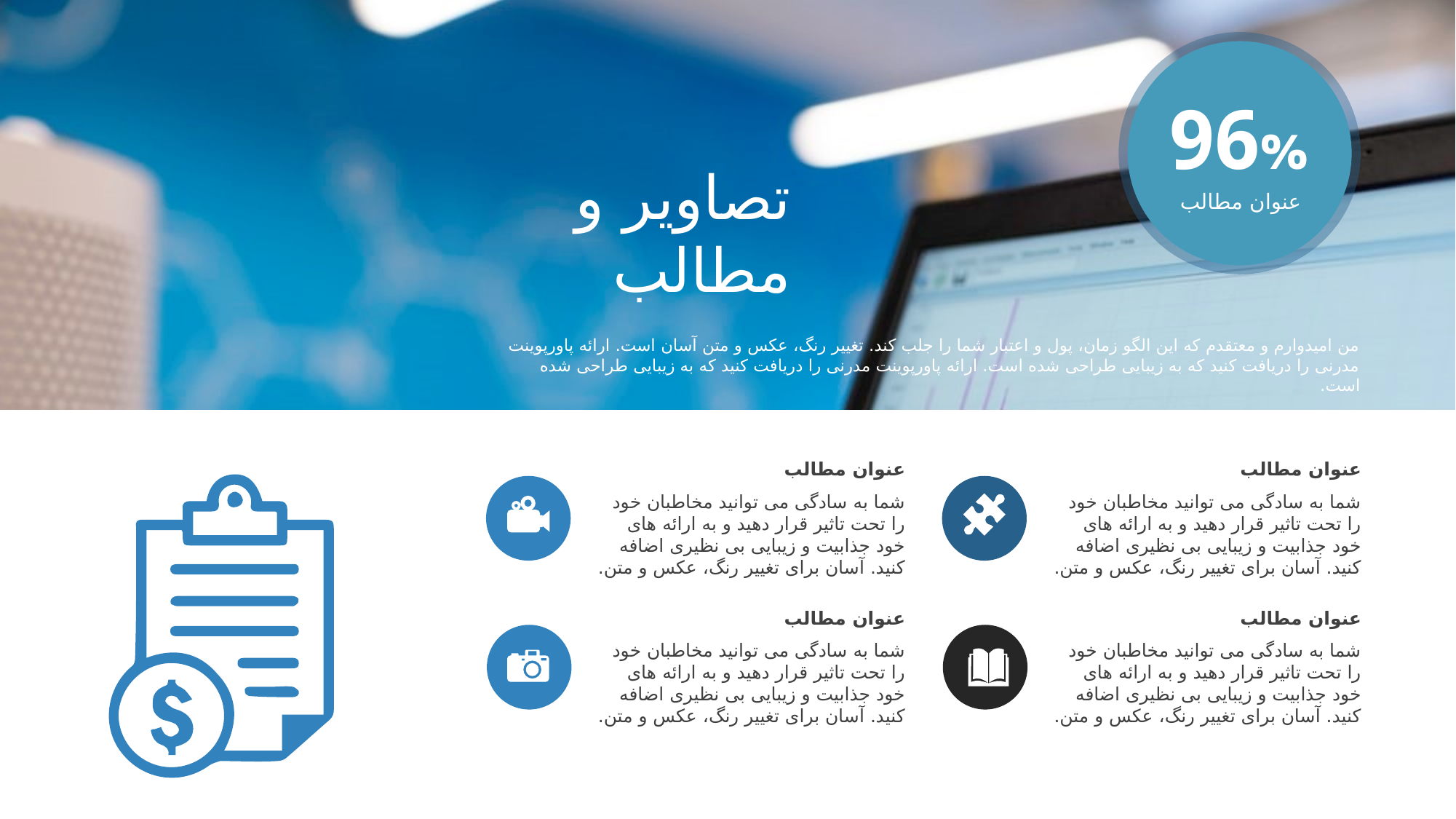

96%
عنوان مطالب
تصاویر و مطالب
من امیدوارم و معتقدم که این الگو زمان، پول و اعتبار شما را جلب کند. تغییر رنگ، عکس و متن آسان است. ارائه پاورپوینت مدرنی را دریافت کنید که به زیبایی طراحی شده است. ارائه پاورپوینت مدرنی را دریافت کنید که به زیبایی طراحی شده است.
عنوان مطالب
شما به سادگی می توانید مخاطبان خود را تحت تاثیر قرار دهید و به ارائه های خود جذابیت و زیبایی بی نظیری اضافه کنید. آسان برای تغییر رنگ، عکس و متن.
عنوان مطالب
شما به سادگی می توانید مخاطبان خود را تحت تاثیر قرار دهید و به ارائه های خود جذابیت و زیبایی بی نظیری اضافه کنید. آسان برای تغییر رنگ، عکس و متن.

عنوان مطالب
شما به سادگی می توانید مخاطبان خود را تحت تاثیر قرار دهید و به ارائه های خود جذابیت و زیبایی بی نظیری اضافه کنید. آسان برای تغییر رنگ، عکس و متن.
عنوان مطالب
شما به سادگی می توانید مخاطبان خود را تحت تاثیر قرار دهید و به ارائه های خود جذابیت و زیبایی بی نظیری اضافه کنید. آسان برای تغییر رنگ، عکس و متن.